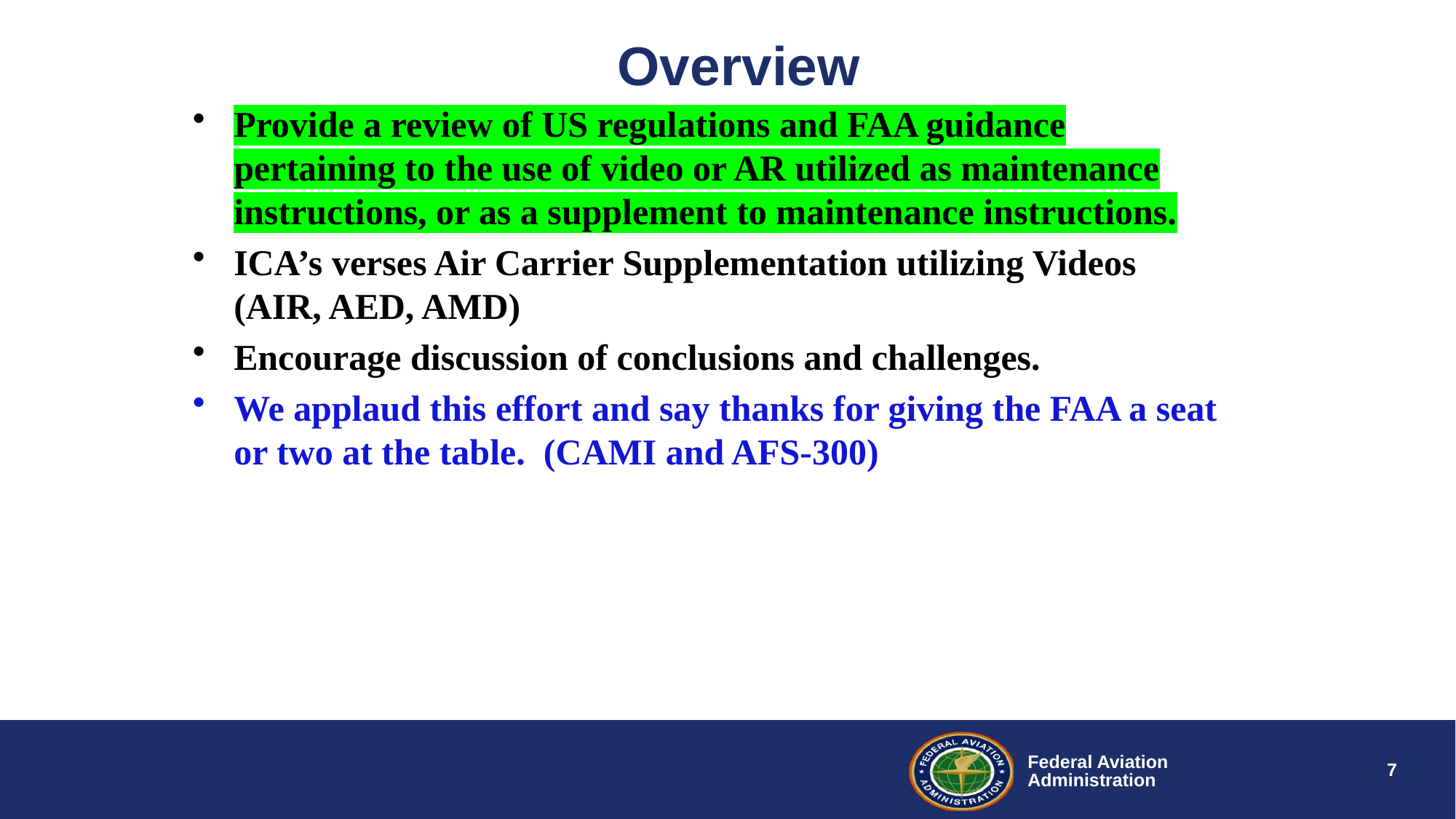

# Overview
Provide a review of US regulations and FAA guidance pertaining to the use of video or AR utilized as maintenance instructions, or as a supplement to maintenance instructions.
ICA’s verses Air Carrier Supplementation utilizing Videos (AIR, AED, AMD)
Encourage discussion of conclusions and challenges.
We applaud this effort and say thanks for giving the FAA a seat or two at the table.  (CAMI and AFS-300)